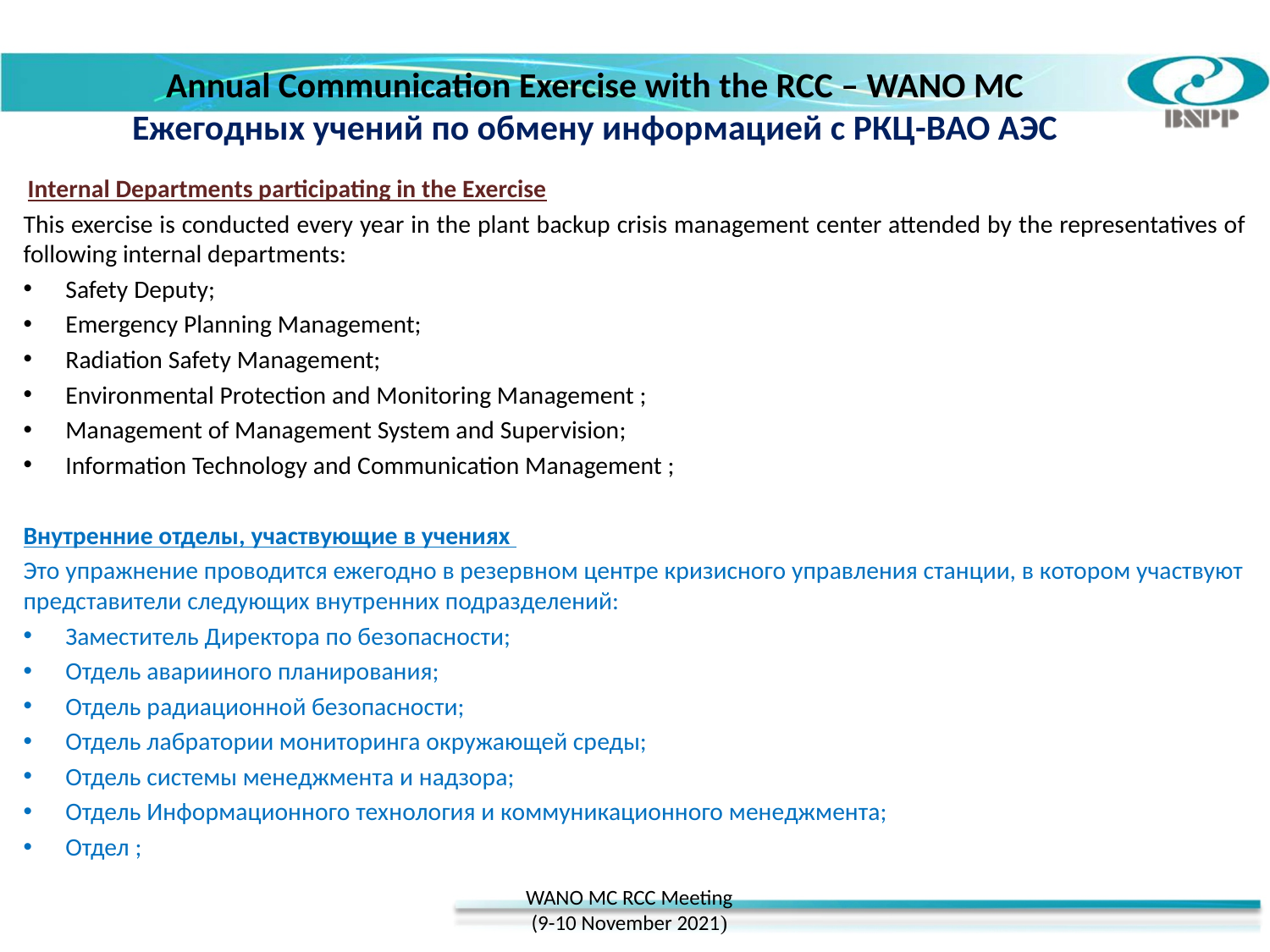

Annual Communication Exercise with the RCC – WANO MC
Ежегодных учений по обмену информацией с РКЦ-ВАО АЭС
Internal Departments participating in the Exercise
This exercise is conducted every year in the plant backup crisis management center attended by the representatives of following internal departments:
Safety Deputy;
Emergency Planning Management;
Radiation Safety Management;
Environmental Protection and Monitoring Management ;
Management of Management System and Supervision;
Information Technology and Communication Management ;

Внутренние отделы, участвующие в учениях
Это упражнение проводится ежегодно в резервном центре кризисного управления станции, в котором участвуют представители следующих внутренних подразделений:
Заместитель Директора по безопасности;
Отдель аварииного планирования;
Отдель радиационной безопасности;
Отдель лабратории мониторинга окружающей среды;
Отдель системы менеджмента и надзора;
Отдель Информационного технология и коммуникационного менеджмента;
Отдел ;
WANO MC RCC Meeting
(9-10 November 2021)